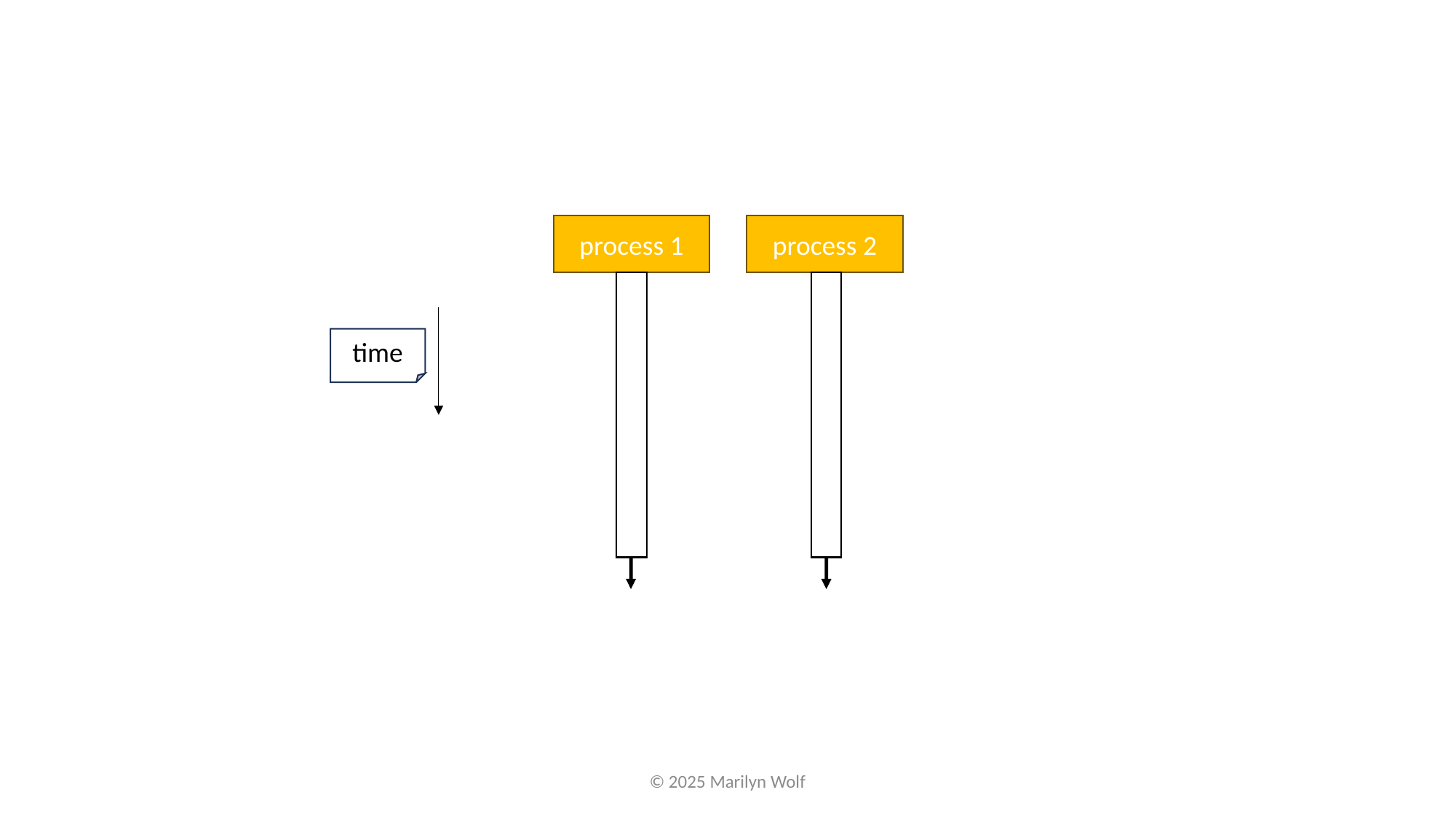

process 1
process 2

time
© 2025 Marilyn Wolf